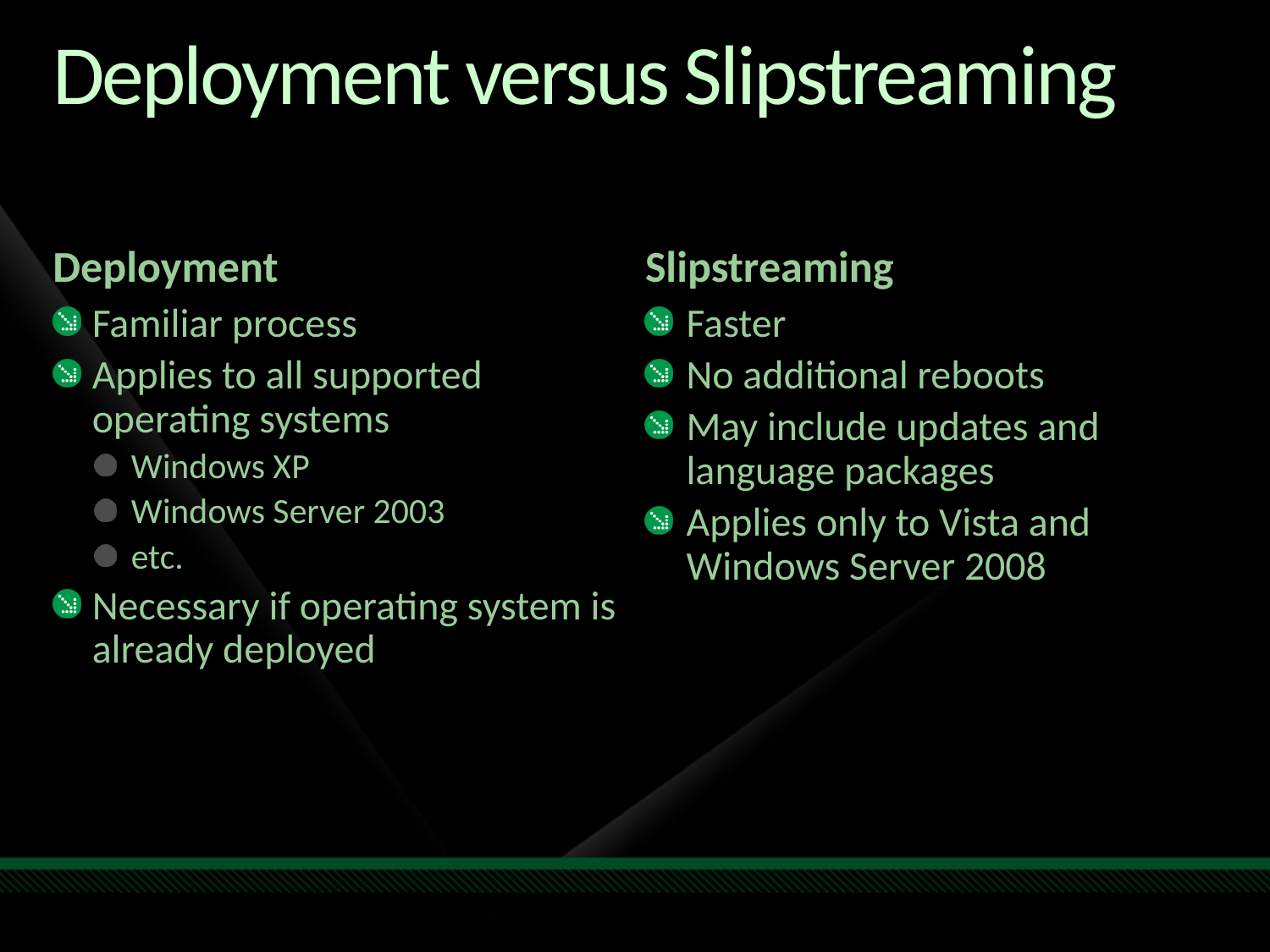

# Deployment versus Slipstreaming
Deployment
Slipstreaming
Familiar process
Applies to all supported operating systems
Windows XP
Windows Server 2003
etc.
Necessary if operating system is already deployed

Faster
No additional reboots
May include updates and language packages
Applies only to Vista and Windows Server 2008